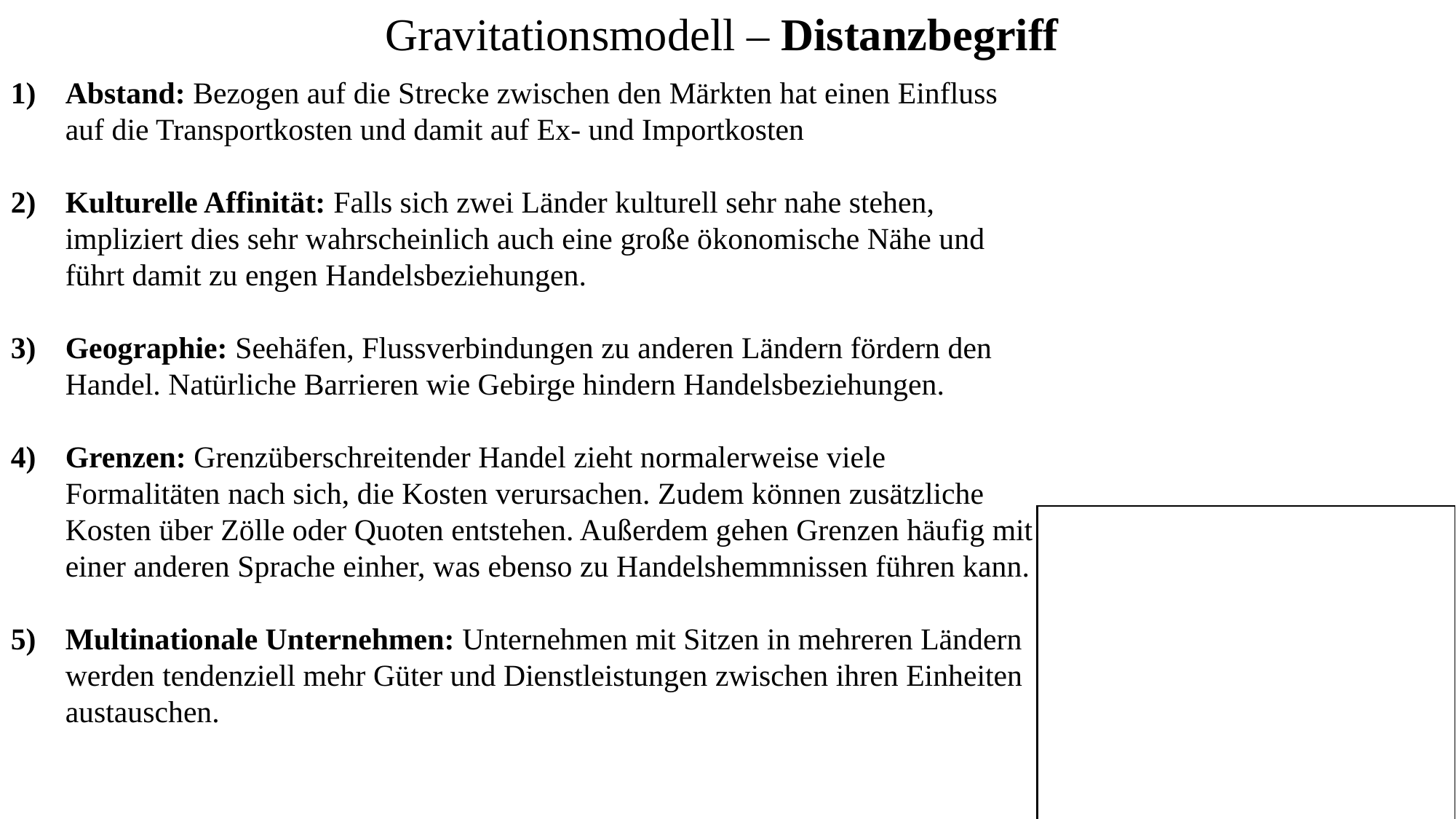

Gravitationsmodell – Distanzbegriff
Abstand: Bezogen auf die Strecke zwischen den Märkten hat einen Einfluss auf die Transportkosten und damit auf Ex- und Importkosten

Kulturelle Affinität: Falls sich zwei Länder kulturell sehr nahe stehen, impliziert dies sehr wahrscheinlich auch eine große ökonomische Nähe und führt damit zu engen Handelsbeziehungen.

Geographie: Seehäfen, Flussverbindungen zu anderen Ländern fördern den Handel. Natürliche Barrieren wie Gebirge hindern Handelsbeziehungen.

Grenzen: Grenzüberschreitender Handel zieht normalerweise viele Formalitäten nach sich, die Kosten verursachen. Zudem können zusätzliche Kosten über Zölle oder Quoten entstehen. Außerdem gehen Grenzen häufig mit einer anderen Sprache einher, was ebenso zu Handelshemmnissen führen kann.

Multinationale Unternehmen: Unternehmen mit Sitzen in mehreren Ländern werden tendenziell mehr Güter und Dienstleistungen zwischen ihren Einheiten austauschen.